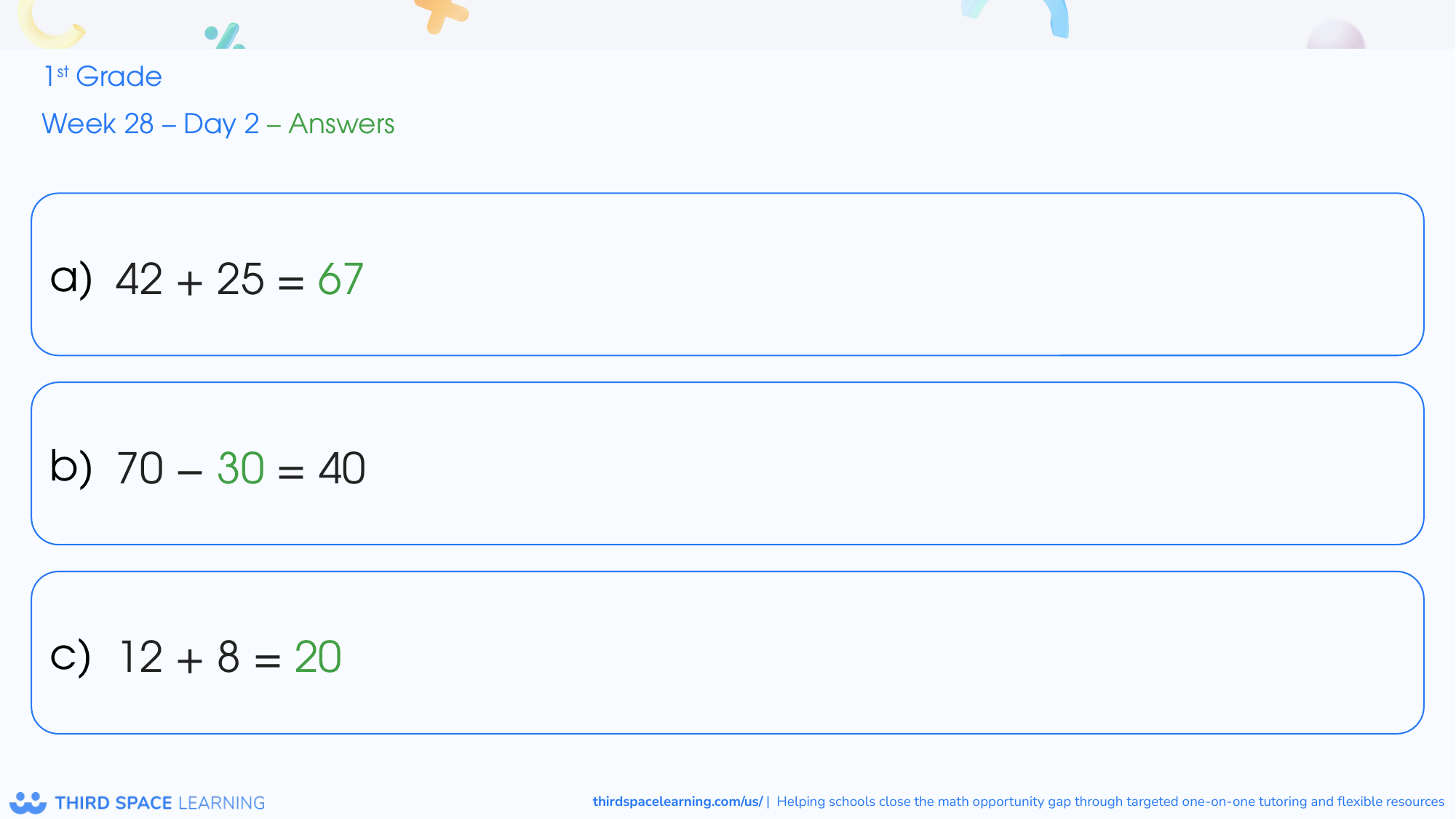

1st Grade
Week 28 – Day 2 – Answers
42 + 25 = 67
70 − 30 = 40
12 + 8 = 20